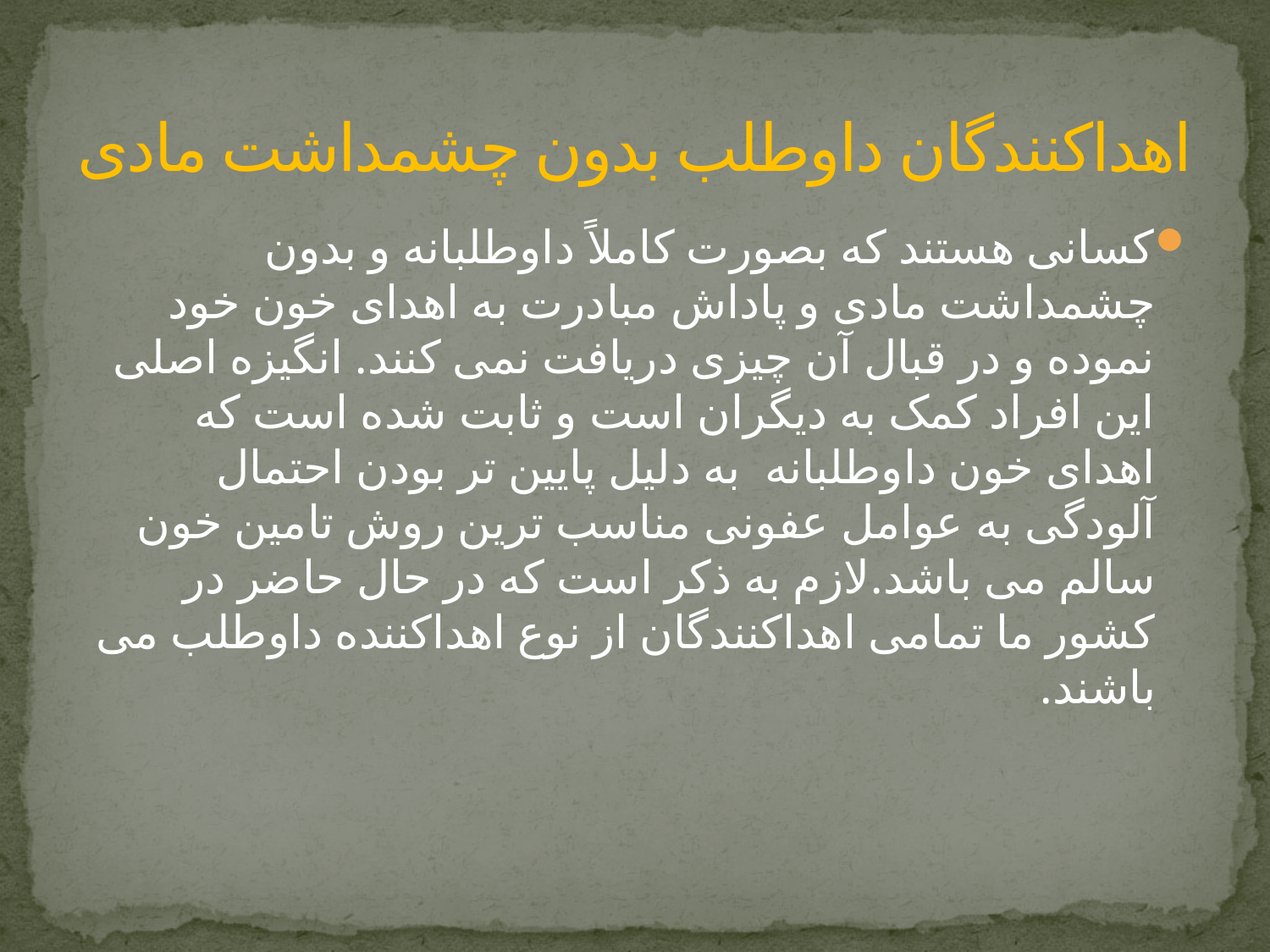

# اهداکنندگان داوطلب بدون چشمداشت مادی
کسانی هستند که بصورت کاملاً داوطلبانه و بدون چشمداشت مادی و پاداش مبادرت به اهدای خون خود نموده و در قبال آن چیزی دریافت نمی کنند. انگیزه اصلی این افراد کمک به دیگران است و ثابت شده است که اهدای خون داوطلبانه  به دلیل پایین تر بودن احتمال آلودگی به عوامل عفونی مناسب ترین روش تامین خون سالم می باشد.لازم به ذکر است که در حال حاضر در کشور ما تمامی اهداکنندگان از نوع اهداکننده داوطلب می باشند.